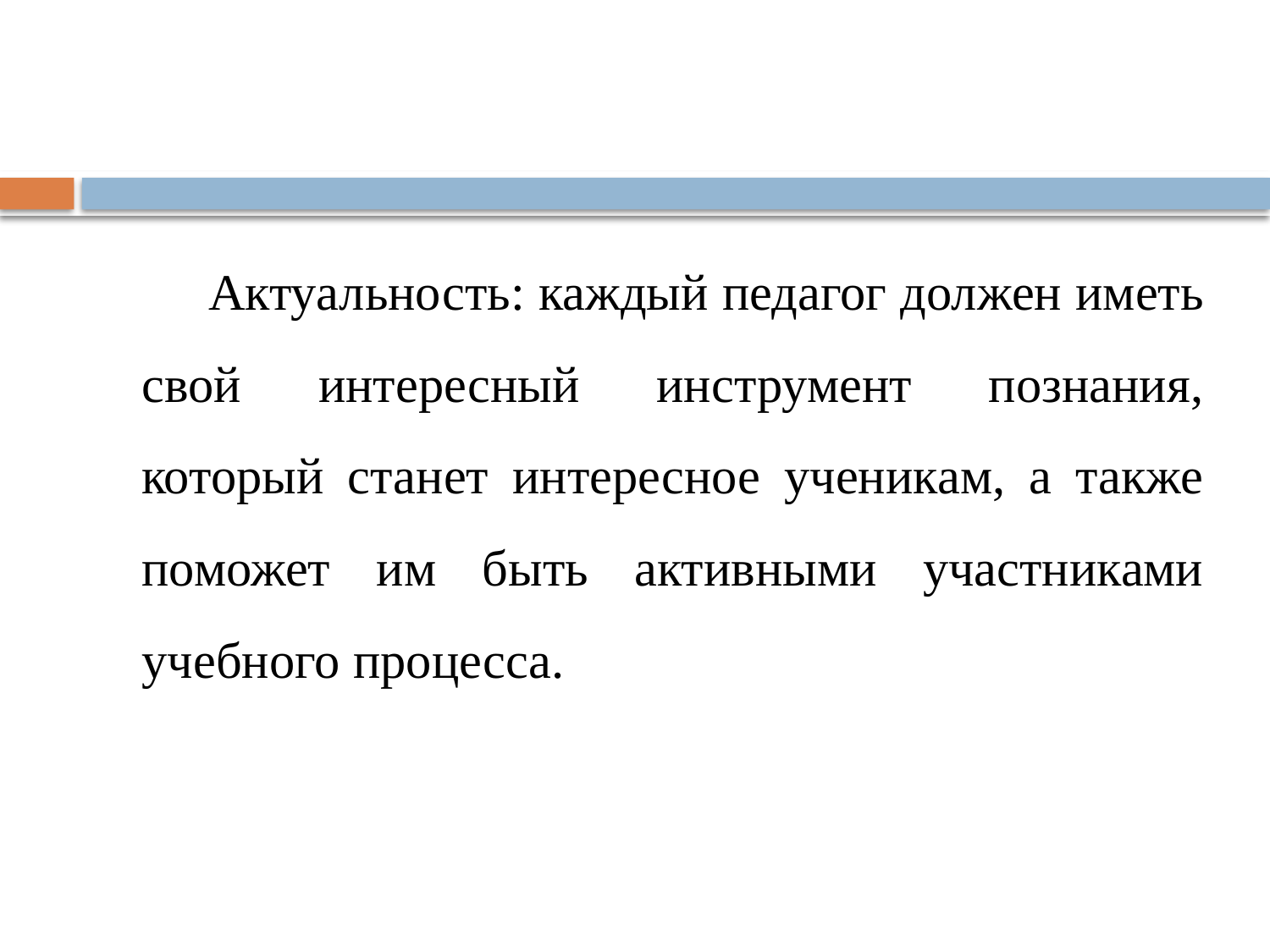

Актуальность: каждый педагог должен иметь свой интересный инструмент познания, который станет интересное ученикам, а также поможет им быть активными участниками учебного процесса.